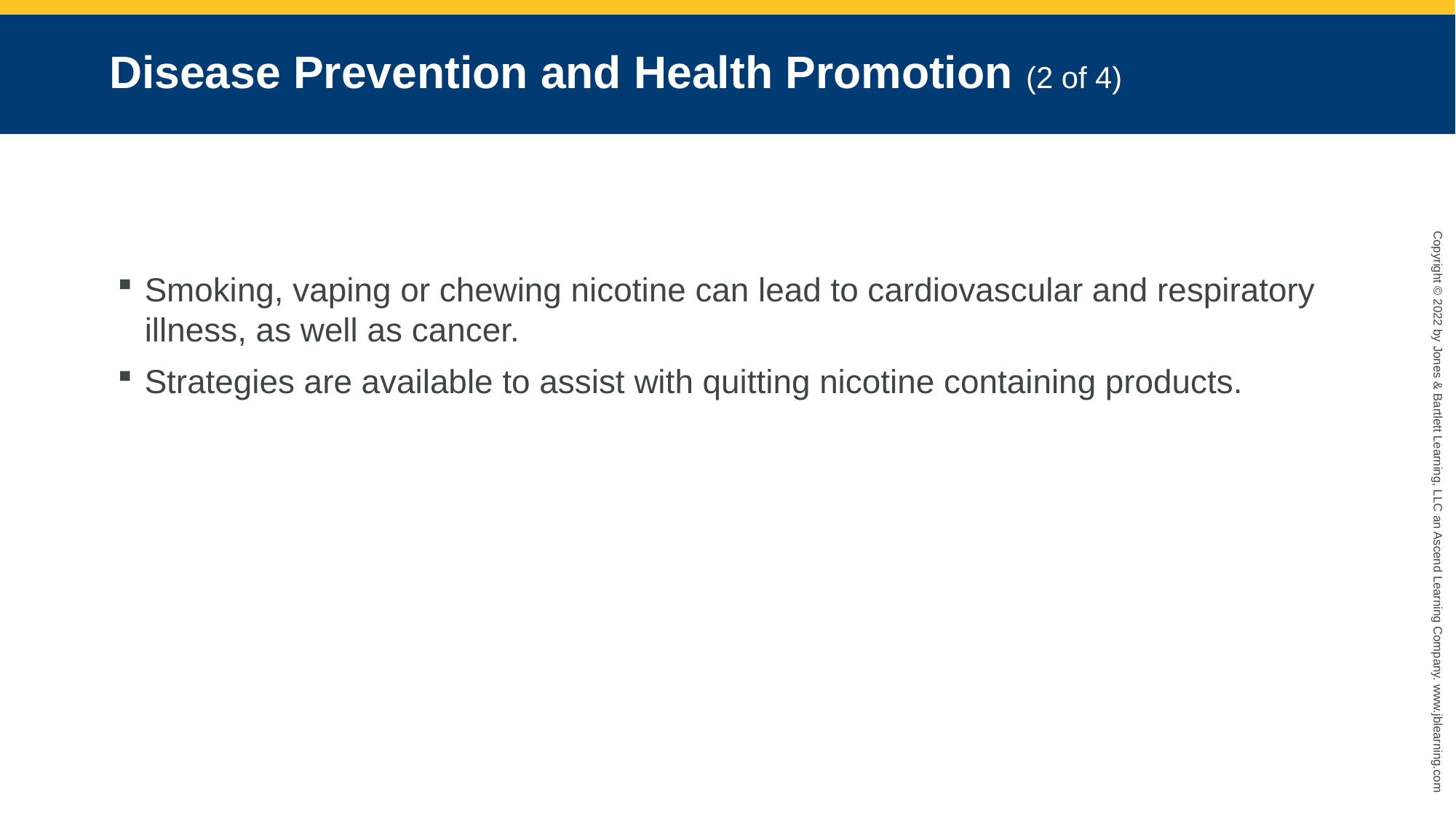

# Disease Prevention and Health Promotion (2 of 4)
Smoking, vaping or chewing nicotine can lead to cardiovascular and respiratory illness, as well as cancer.
Strategies are available to assist with quitting nicotine containing products.